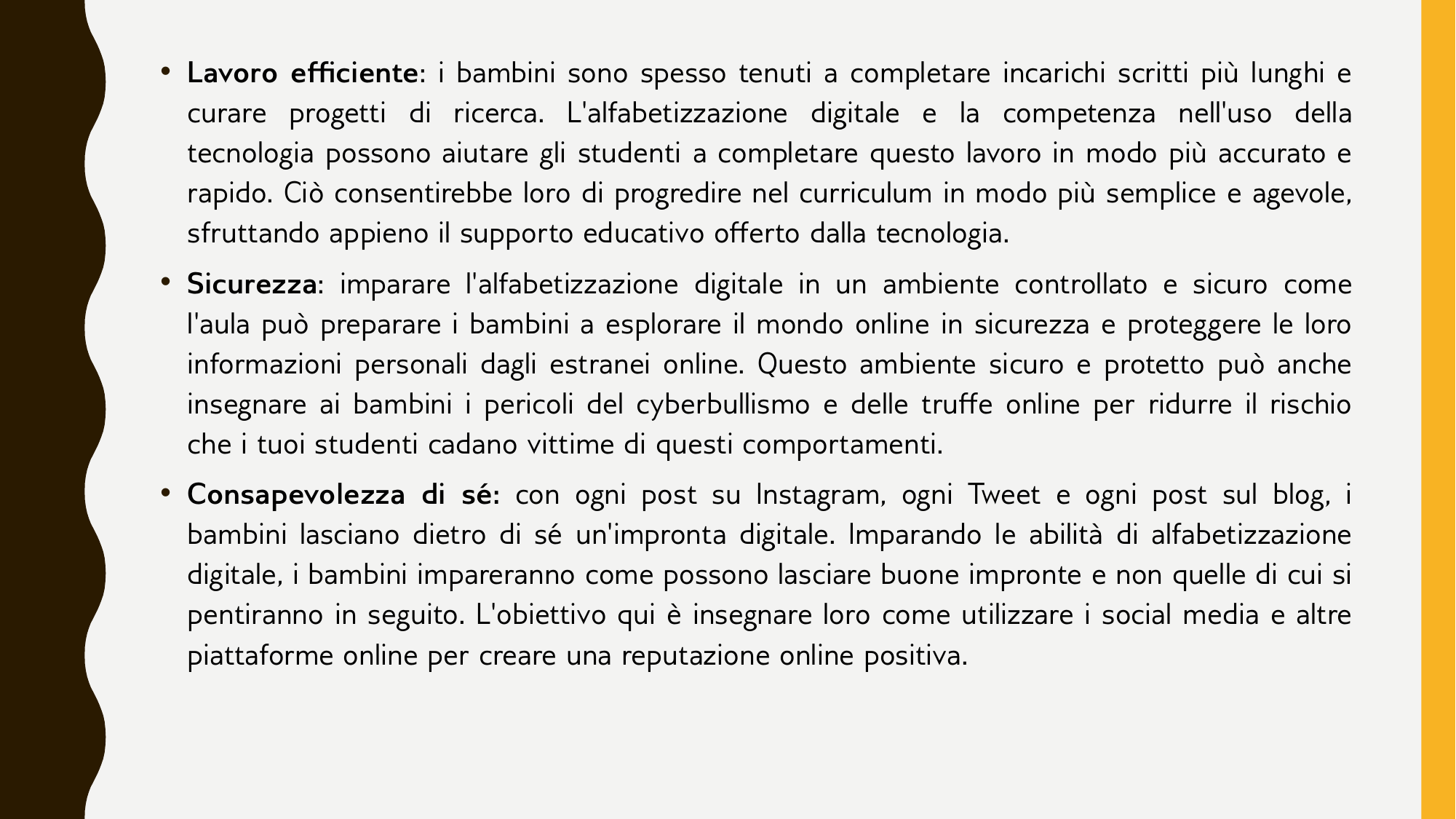

Lavoro efficiente: i bambini sono spesso tenuti a completare incarichi scritti più lunghi e curare progetti di ricerca. L'alfabetizzazione digitale e la competenza nell'uso della tecnologia possono aiutare gli studenti a completare questo lavoro in modo più accurato e rapido. Ciò consentirebbe loro di progredire nel curriculum in modo più semplice e agevole, sfruttando appieno il supporto educativo offerto dalla tecnologia.
Sicurezza: imparare l'alfabetizzazione digitale in un ambiente controllato e sicuro come l'aula può preparare i bambini a esplorare il mondo online in sicurezza e proteggere le loro informazioni personali dagli estranei online. Questo ambiente sicuro e protetto può anche insegnare ai bambini i pericoli del cyberbullismo e delle truffe online per ridurre il rischio che i tuoi studenti cadano vittime di questi comportamenti.
Consapevolezza di sé: con ogni post su Instagram, ogni Tweet e ogni post sul blog, i bambini lasciano dietro di sé un'impronta digitale. Imparando le abilità di alfabetizzazione digitale, i bambini impareranno come possono lasciare buone impronte e non quelle di cui si pentiranno in seguito. L'obiettivo qui è insegnare loro come utilizzare i social media e altre piattaforme online per creare una reputazione online positiva.